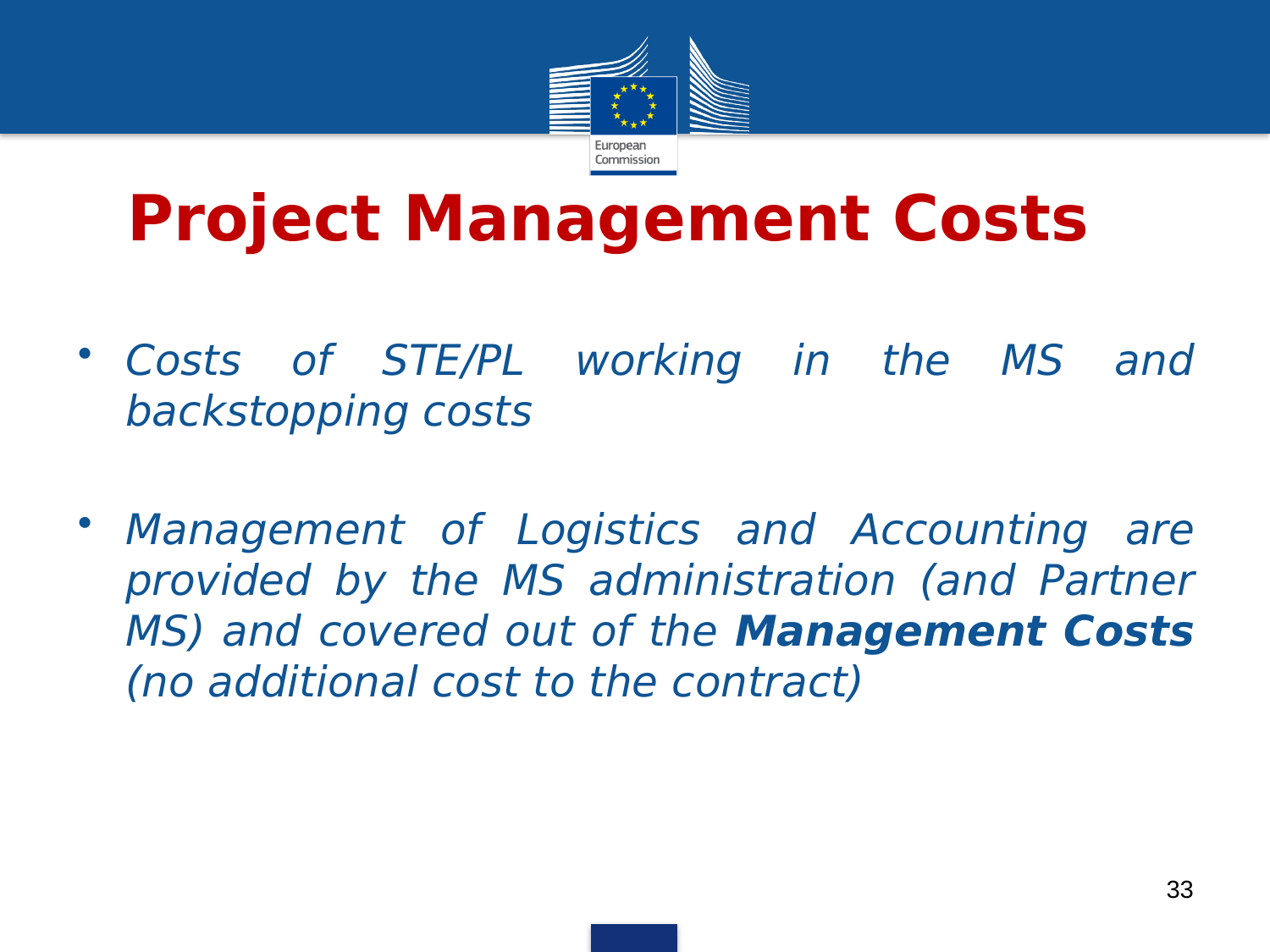

# Project Management Costs

Costs of STE/PL working in the MS and backstopping costs

Management of Logistics and Accounting are provided by the MS administration (and Partner MS) and covered out of the Management Costs (no additional cost to the contract)

33